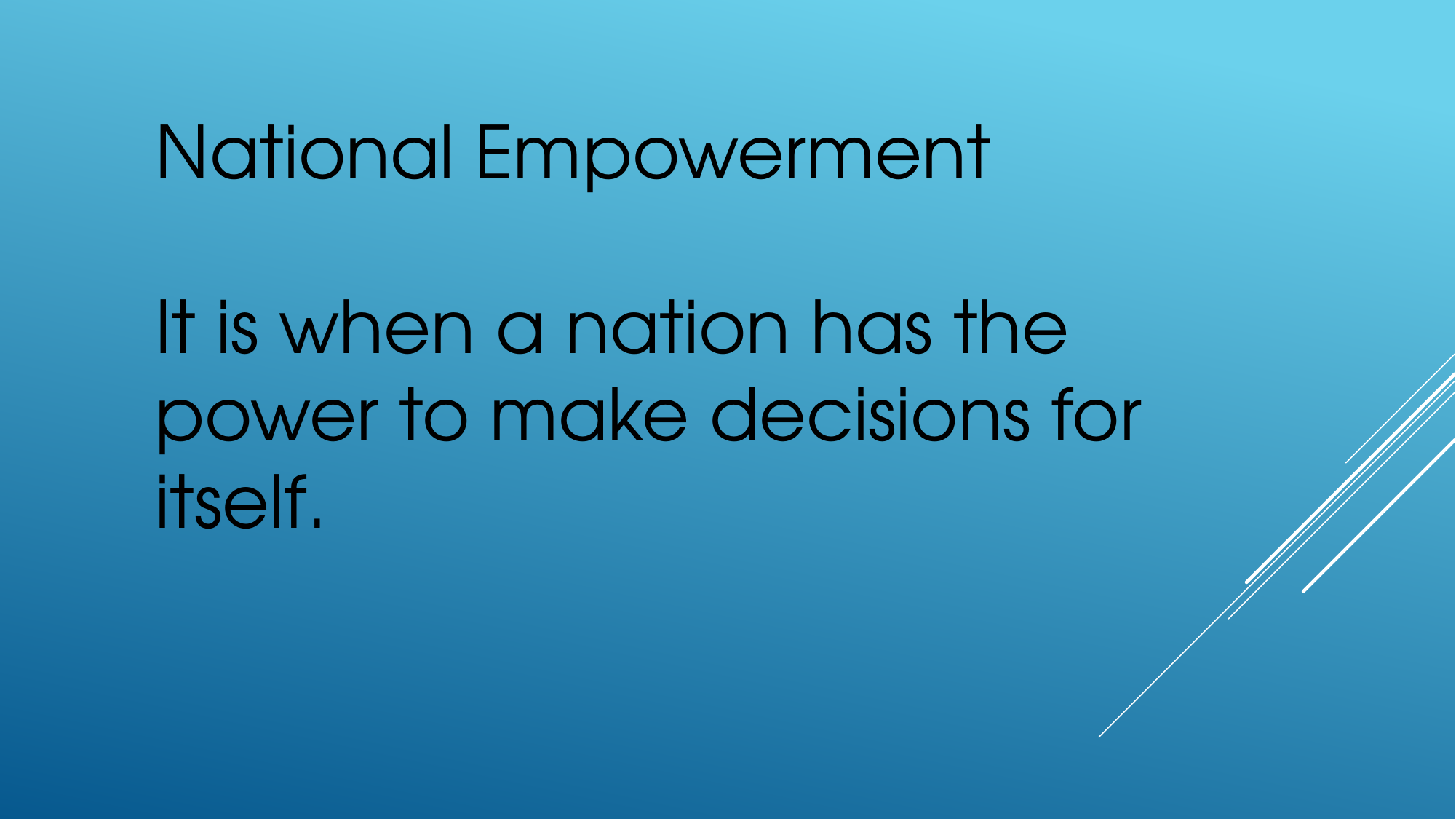

National Empowerment

It is when a nation has the power to make decisions for itself.